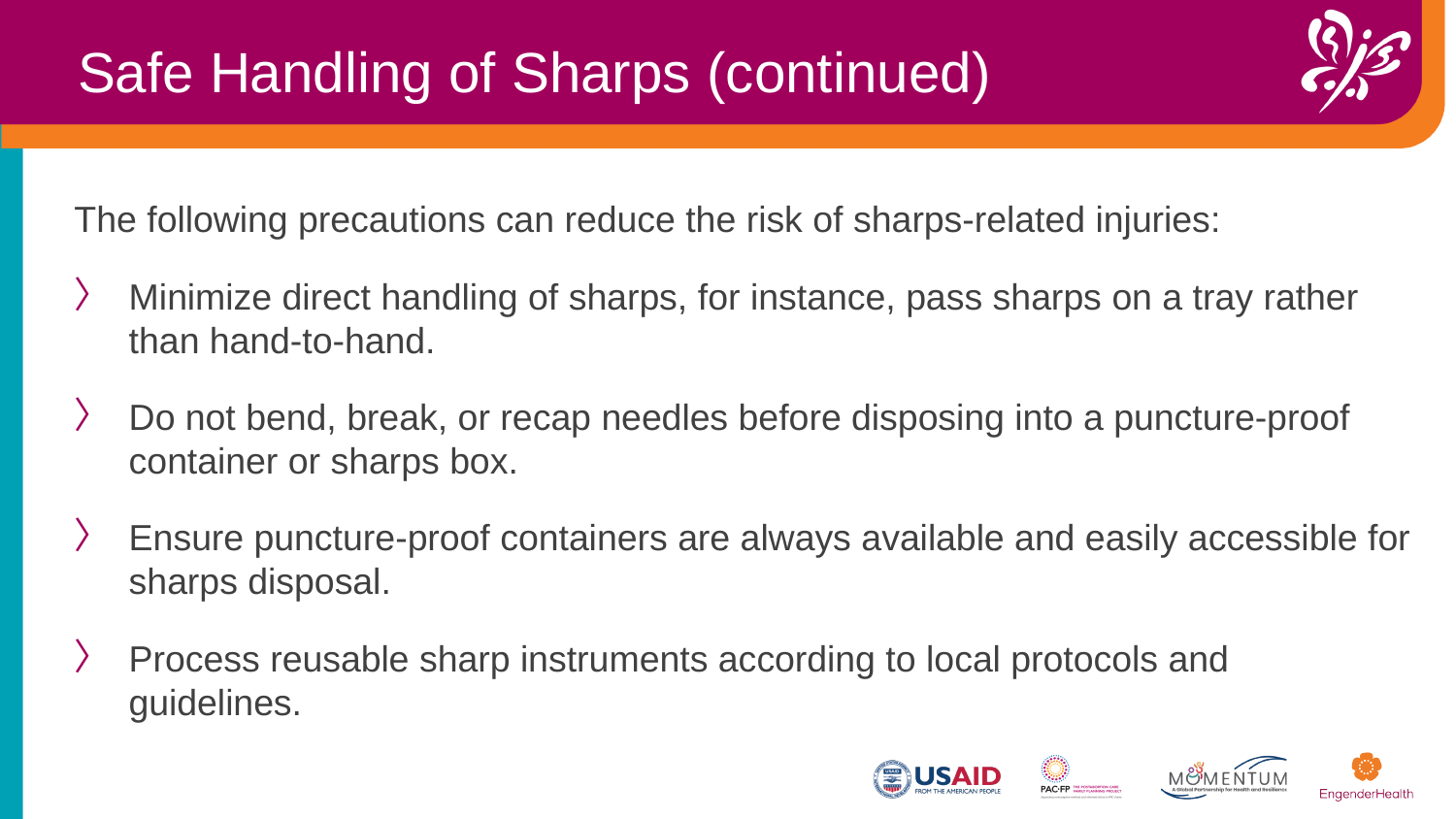

Safe Handling of Sharps (continued)
The following precautions can reduce the risk of sharps-related injuries:
Minimize direct handling of sharps, for instance, pass sharps on a tray rather than hand-to-hand.​
Do not bend, break, or recap needles before disposing into a puncture-proof container or sharps box.
Ensure puncture-proof containers are always available and easily accessible for sharps disposal.
Process reusable sharp instruments according to local protocols and guidelines.